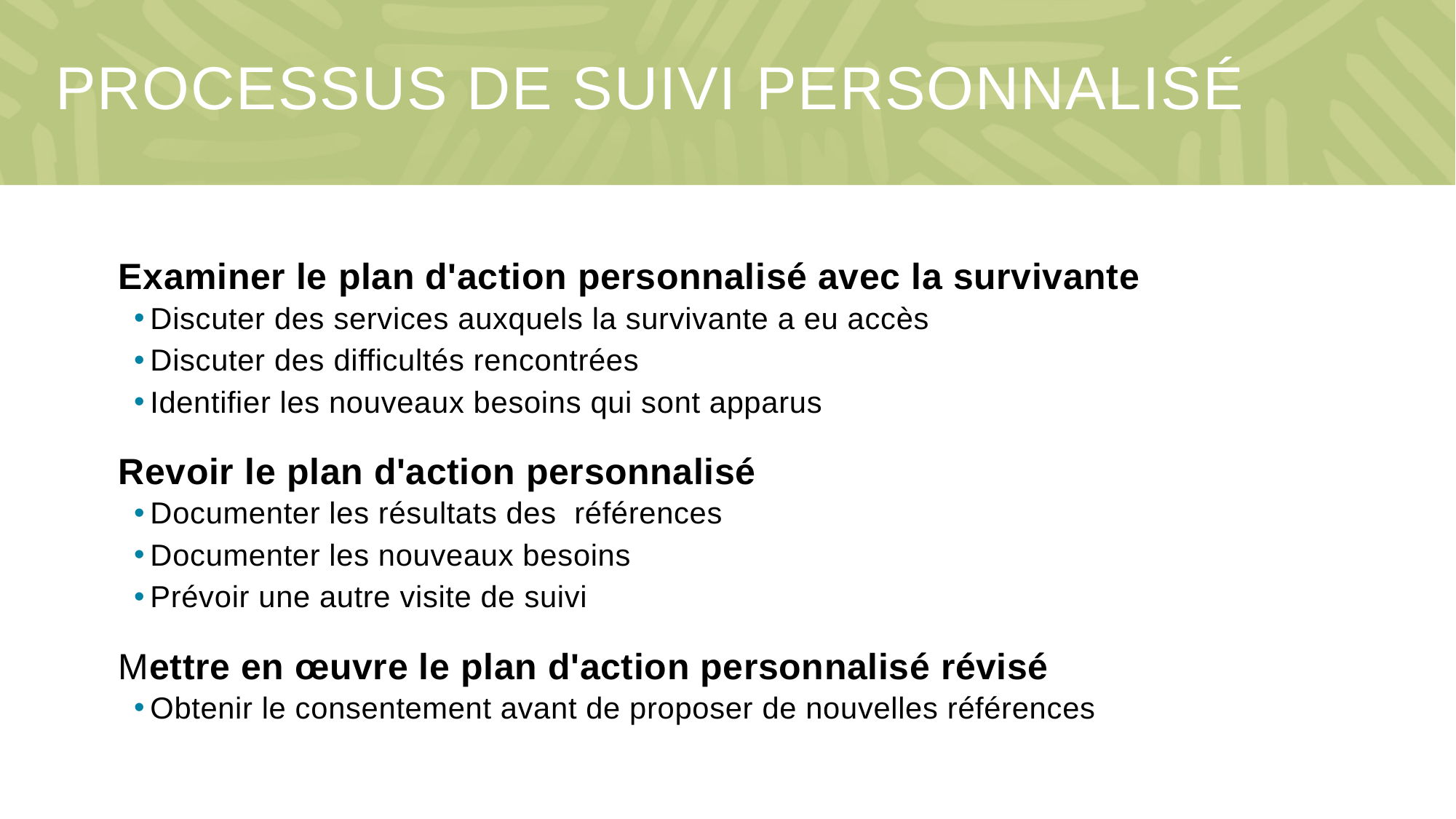

# Processus de suivi personnalisé
Examiner le plan d'action personnalisé avec la survivante
Discuter des services auxquels la survivante a eu accès
Discuter des difficultés rencontrées
Identifier les nouveaux besoins qui sont apparus
Revoir le plan d'action personnalisé
Documenter les résultats des  références
Documenter les nouveaux besoins
Prévoir une autre visite de suivi
Mettre en œuvre le plan d'action personnalisé révisé
Obtenir le consentement avant de proposer de nouvelles références